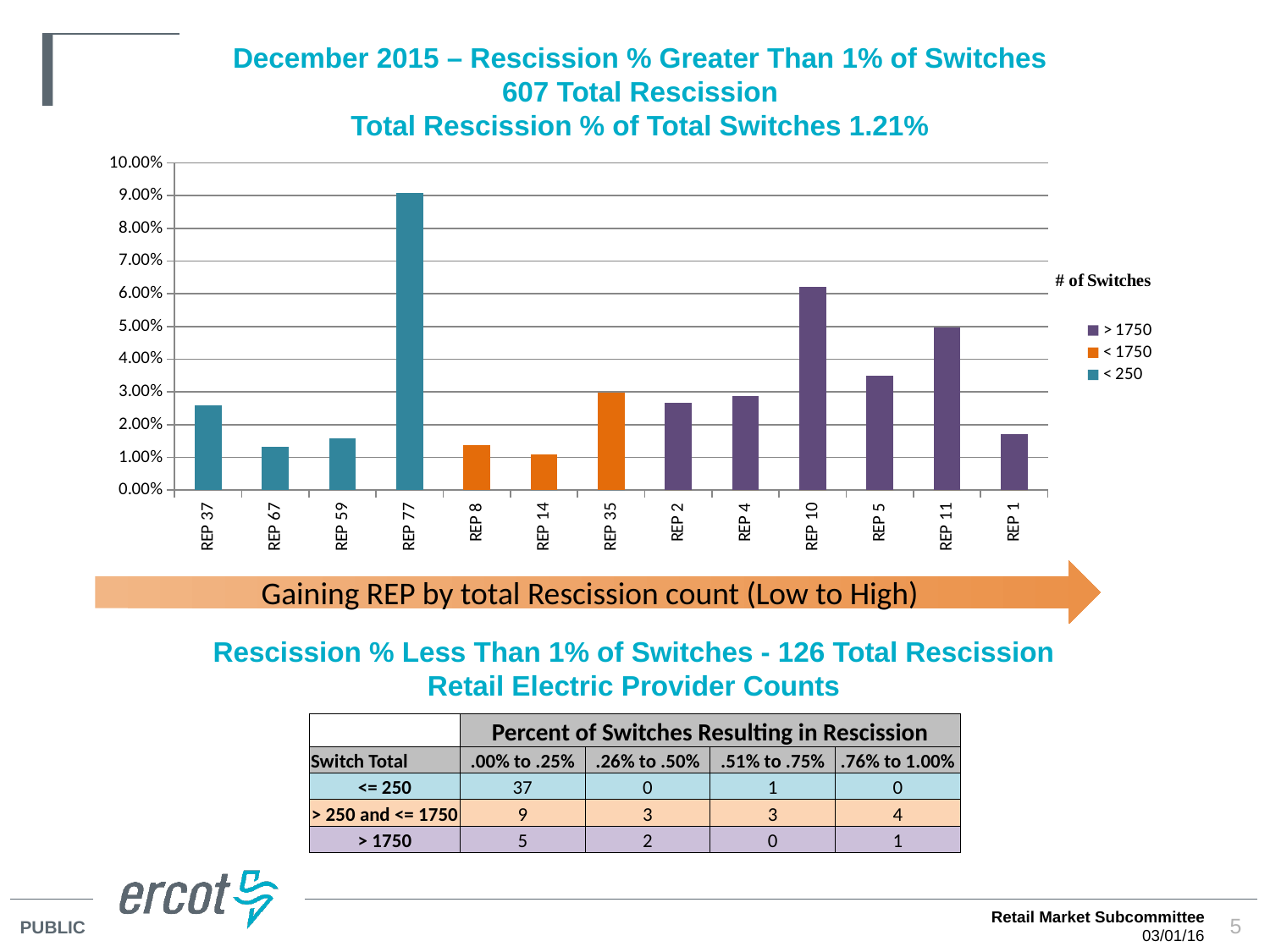

# December 2015 – Rescission % Greater Than 1% of Switches 607 Total Rescission Total Rescission % of Total Switches 1.21%

### Chart

| Category | < 250 | < 1750 | > 1750 |
|---|---|---|---|
| REP 37 | 0.0259740259740259 | 0.0 | 0.0 |
| REP 67 | 0.0131578947368421 | 0.0 | 0.0 |
| REP 59 | 0.0158730158730158 | 0.0 | 0.0 |
| REP 77 | 0.0909090909090909 | 0.0 | 0.0 |
| REP 8 | 0.0 | 0.0136986301369863 | 0.0 |
| REP 14 | 0.0 | 0.0109170305676855 | 0.0 |
| REP 35 | 0.0 | 0.0298013245033112 | 0.0 |
| REP 2 | 0.0 | 0.0 | 0.026750590086546 |
| REP 4 | 0.0 | 0.0 | 0.0286123032904148 |
| REP 10 | 0.0 | 0.0 | 0.0620957309184993 |
| REP 5 | 0.0 | 0.0 | 0.034957627118644 |
| REP 11 | 0.0 | 0.0 | 0.0496350364963503 |
| REP 1 | 0.0 | 0.0 | 0.0171816899602513 |
Gaining REP by total Rescission count (Low to High)
Rescission % Less Than 1% of Switches - 126 Total Rescission
Retail Electric Provider Counts
|  | Percent of Switches Resulting in Rescission |  |  |  |
| --- | --- | --- | --- | --- |
| Switch Total | .00% to .25% | .26% to .50% | .51% to .75% | .76% to 1.00% |
| <= 250 | 37 | 0 | 1 | 0 |
| > 250 and <= 1750 | 9 | 3 | 3 | 4 |
| > 1750 | 5 | 2 | 0 | 1 |
Retail Market Subcommittee
03/01/16
5